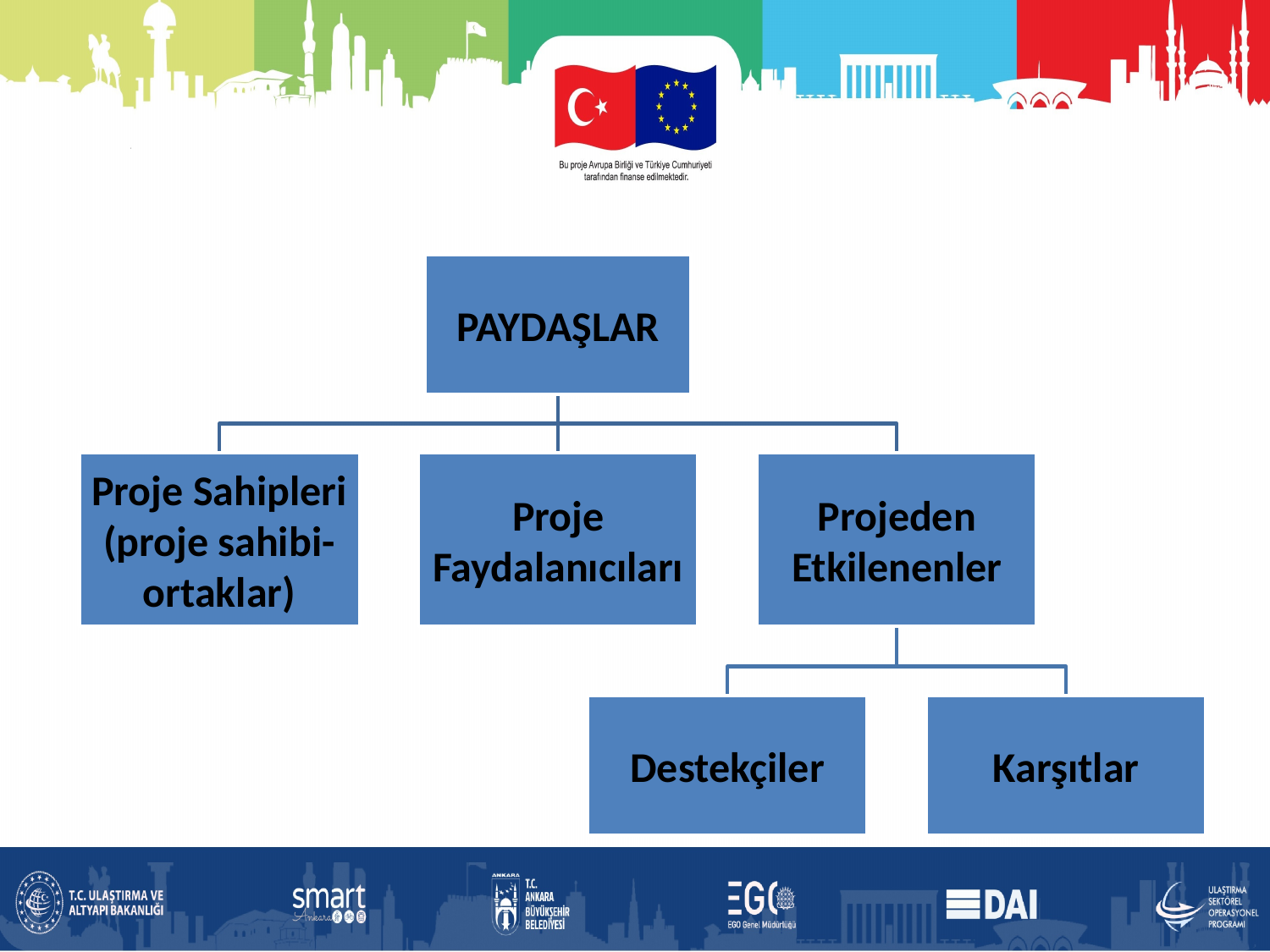

PAYDAŞLAR
Proje Sahipleri
(proje sahibi-ortaklar)
Proje Faydalanıcıları
Projeden Etkilenenler
Destekçiler
Karşıtlar